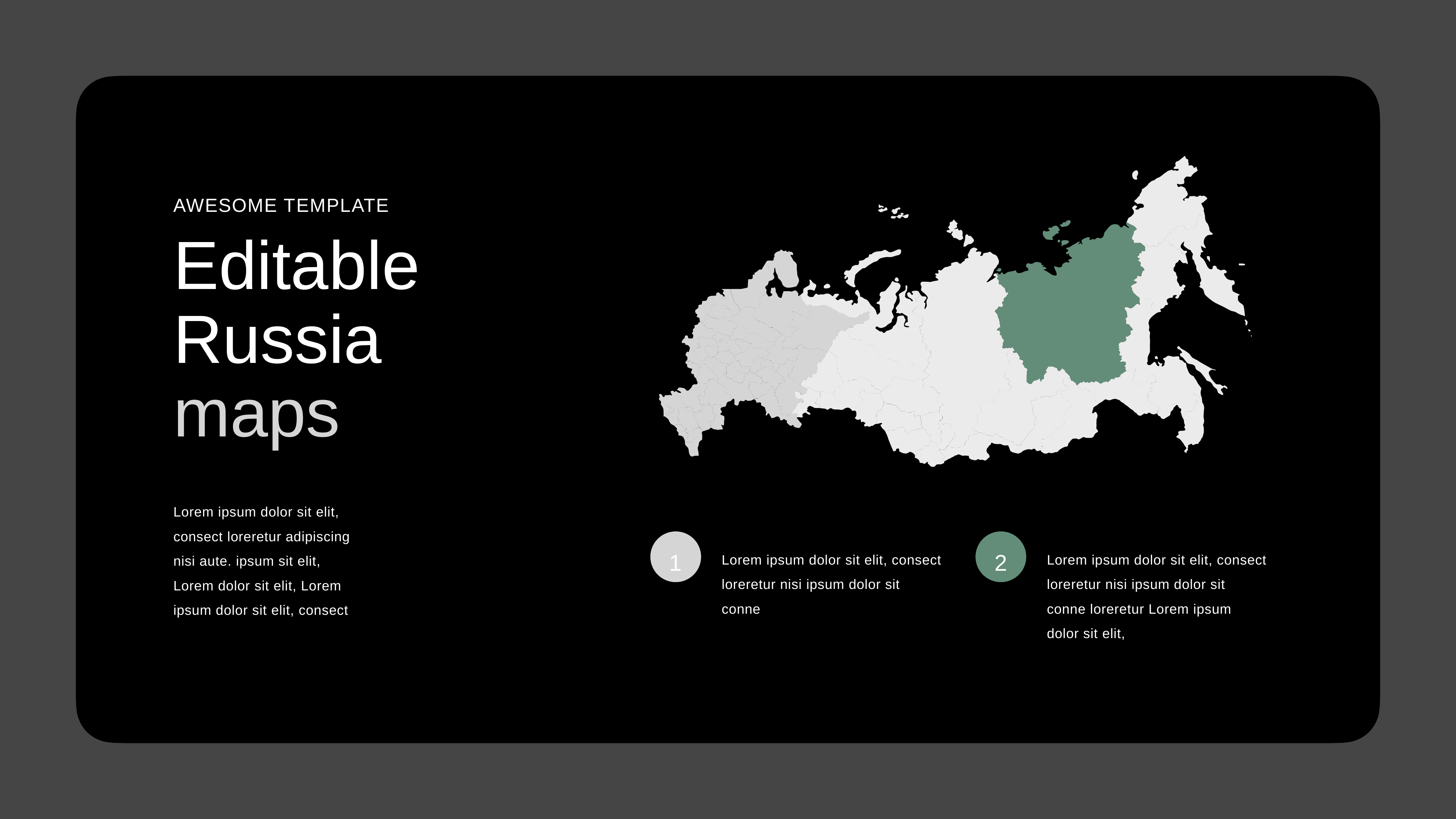

Awesome template
Editable Russia maps
Lorem ipsum dolor sit elit, consect loreretur adipiscing nisi aute. ipsum sit elit, Lorem dolor sit elit, Lorem ipsum dolor sit elit, consect

1
Lorem ipsum dolor sit elit, consect loreretur nisi ipsum dolor sit conne

2
Lorem ipsum dolor sit elit, consect loreretur nisi ipsum dolor sit conne loreretur Lorem ipsum dolor sit elit,